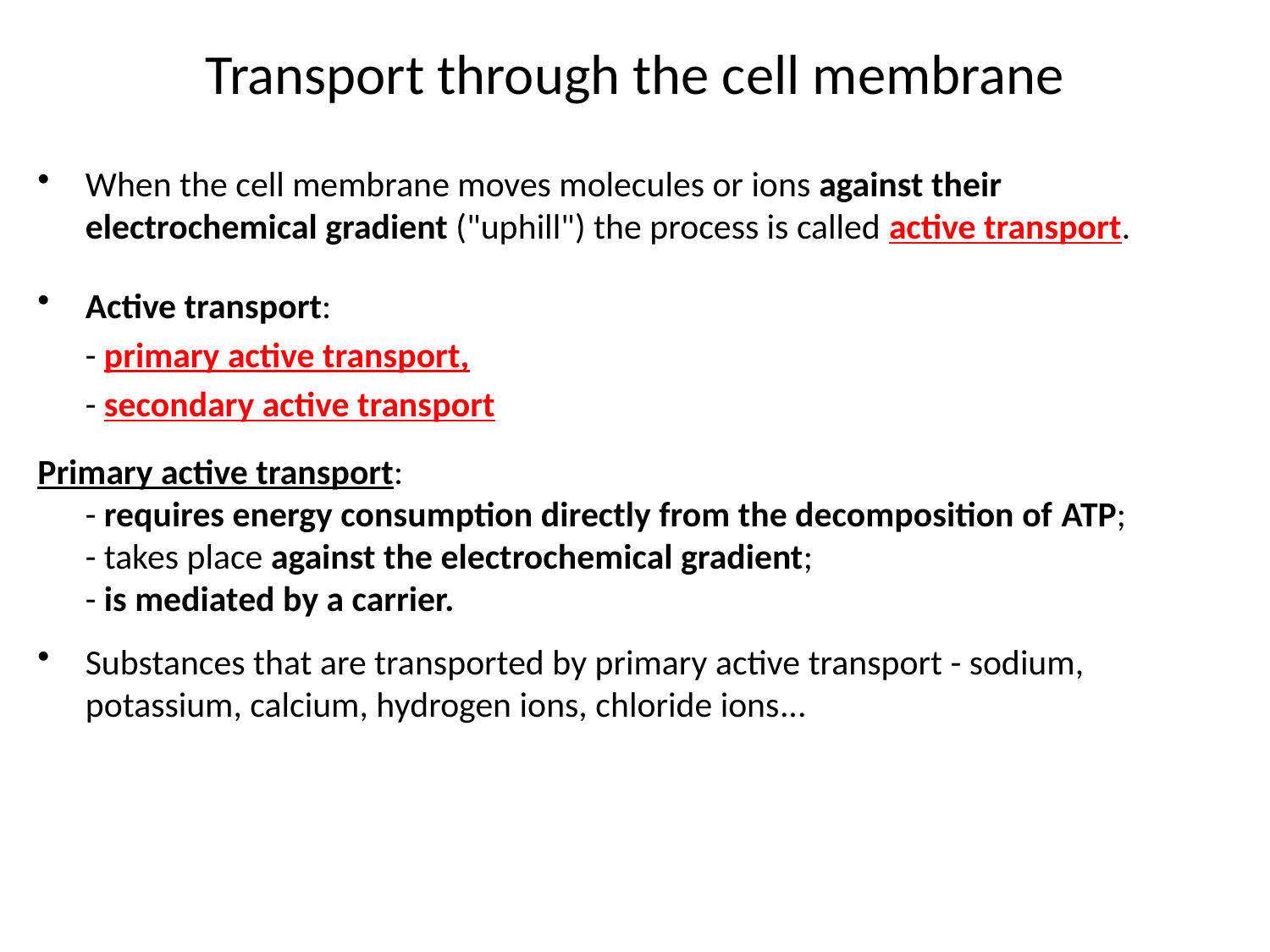

Transport through the cell membrane

When the cell membrane moves molecules or ions against their electrochemical gradient ("uphill") the process is called active transport.

Active transport:
	- primary active transport,
	- secondary active transport

Primary active transport:
	- requires energy consumption directly from the decomposition of АТР;
	- takes place against the electrochemical gradient;
	- is mediated by a carrier.

Substances that are transported by primary active transport - sodium, potassium, calcium, hydrogen ions, chloride ions...